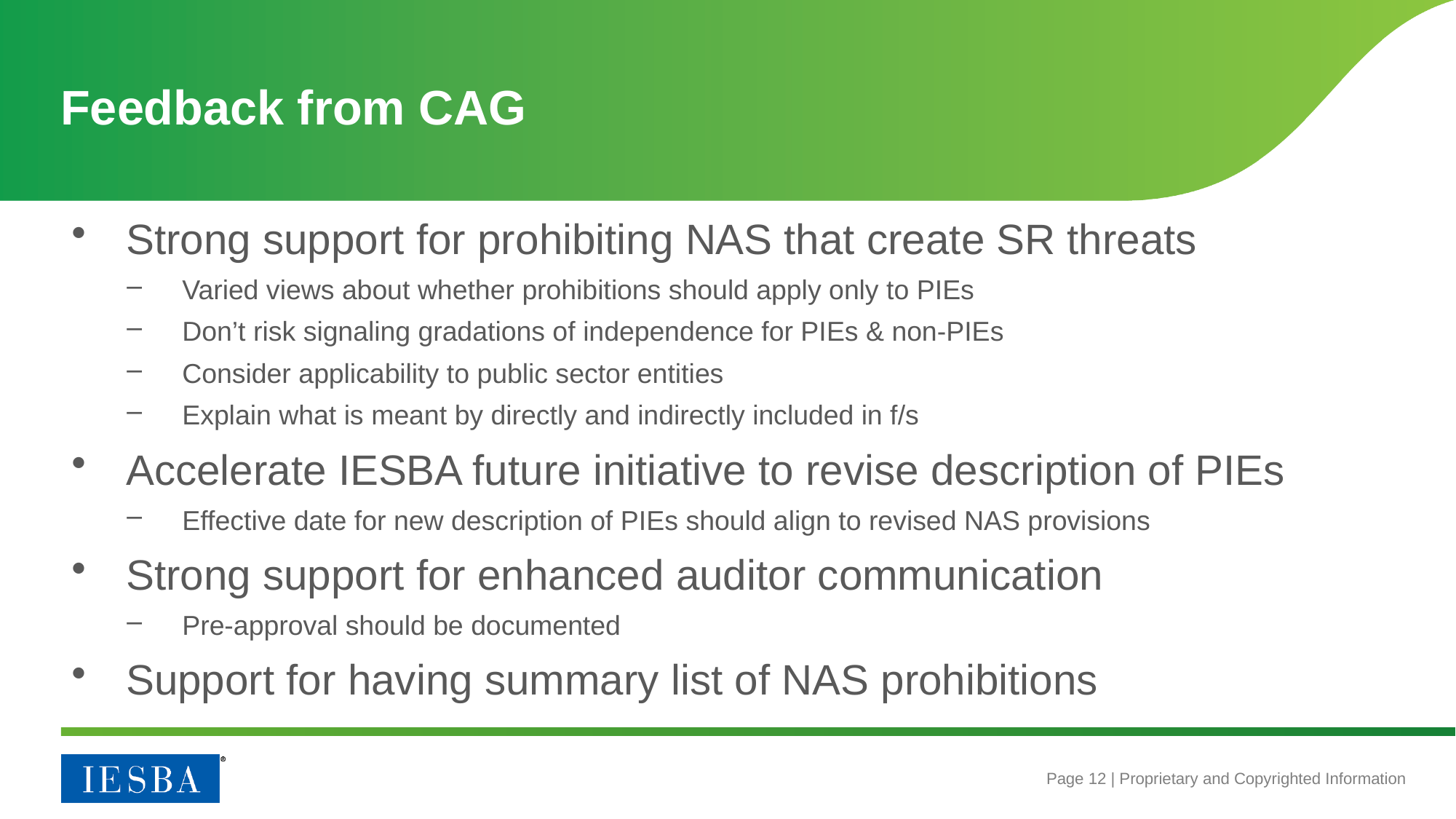

# Feedback from CAG
Strong support for prohibiting NAS that create SR threats
Varied views about whether prohibitions should apply only to PIEs
Don’t risk signaling gradations of independence for PIEs & non-PIEs
Consider applicability to public sector entities
Explain what is meant by directly and indirectly included in f/s
Accelerate IESBA future initiative to revise description of PIEs
Effective date for new description of PIEs should align to revised NAS provisions
Strong support for enhanced auditor communication
Pre-approval should be documented
Support for having summary list of NAS prohibitions